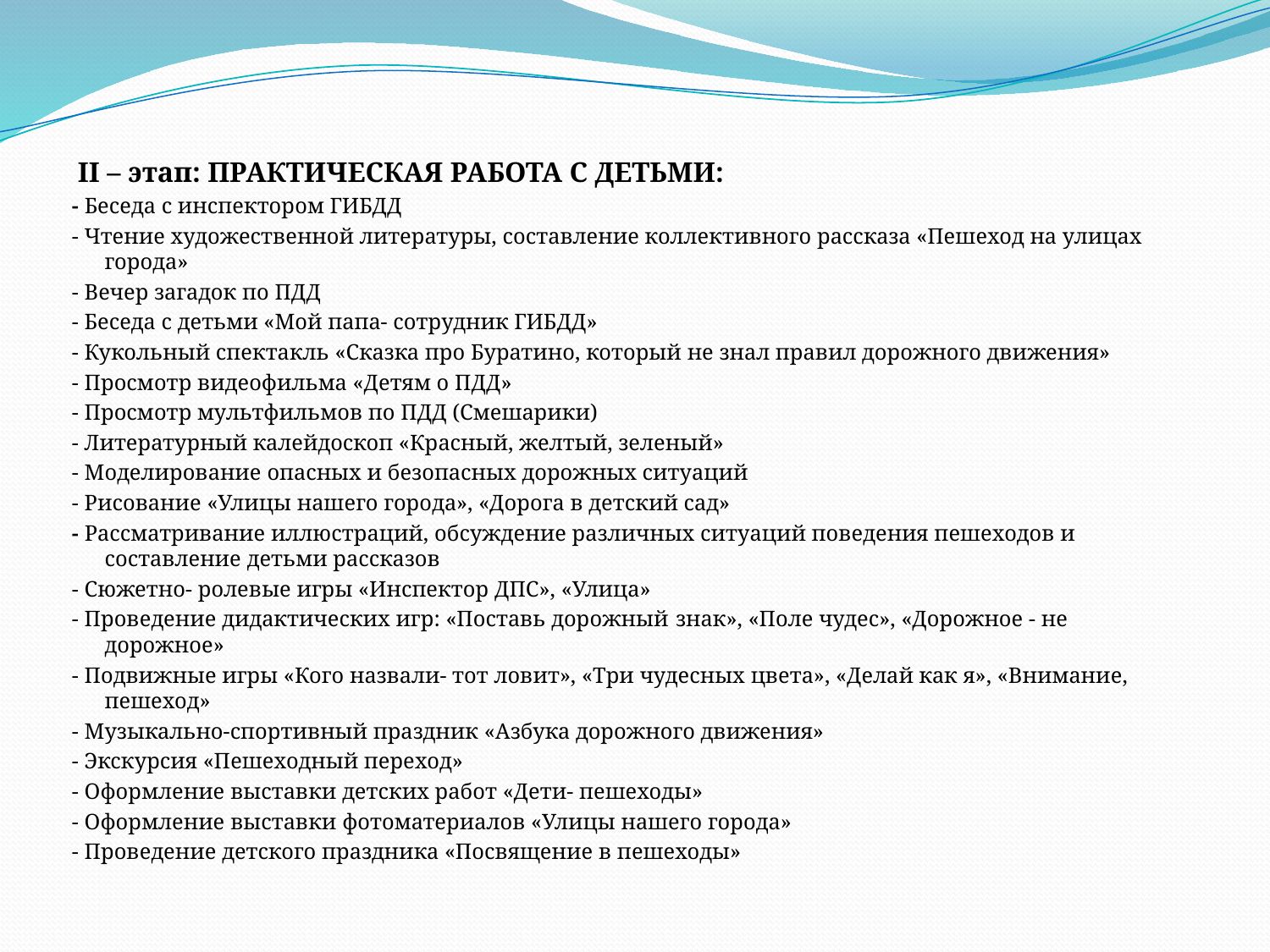

II – этап: ПРАКТИЧЕСКАЯ РАБОТА С ДЕТЬМИ:
- Беседа с инспектором ГИБДД
- Чтение художественной литературы, составление коллективного рассказа «Пешеход на улицах города»
- Вечер загадок по ПДД
- Беседа с детьми «Мой папа- сотрудник ГИБДД»
- Кукольный спектакль «Сказка про Буратино, который не знал правил дорожного движения»
- Просмотр видеофильма «Детям о ПДД»
- Просмотр мультфильмов по ПДД (Смешарики)
- Литературный калейдоскоп «Красный, желтый, зеленый»
- Моделирование опасных и безопасных дорожных ситуаций
- Рисование «Улицы нашего города», «Дорога в детский сад»
- Рассматривание иллюстраций, обсуждение различных ситуаций поведения пешеходов и составление детьми рассказов
- Сюжетно- ролевые игры «Инспектор ДПС», «Улица»
- Проведение дидактических игр: «Поставь дорожный знак», «Поле чудес», «Дорожное - не дорожное»
- Подвижные игры «Кого назвали- тот ловит», «Три чудесных цвета», «Делай как я», «Внимание, пешеход»
- Музыкально-спортивный праздник «Азбука дорожного движения»
- Экскурсия «Пешеходный переход»
- Оформление выставки детских работ «Дети- пешеходы»
- Оформление выставки фотоматериалов «Улицы нашего города»
- Проведение детского праздника «Посвящение в пешеходы»